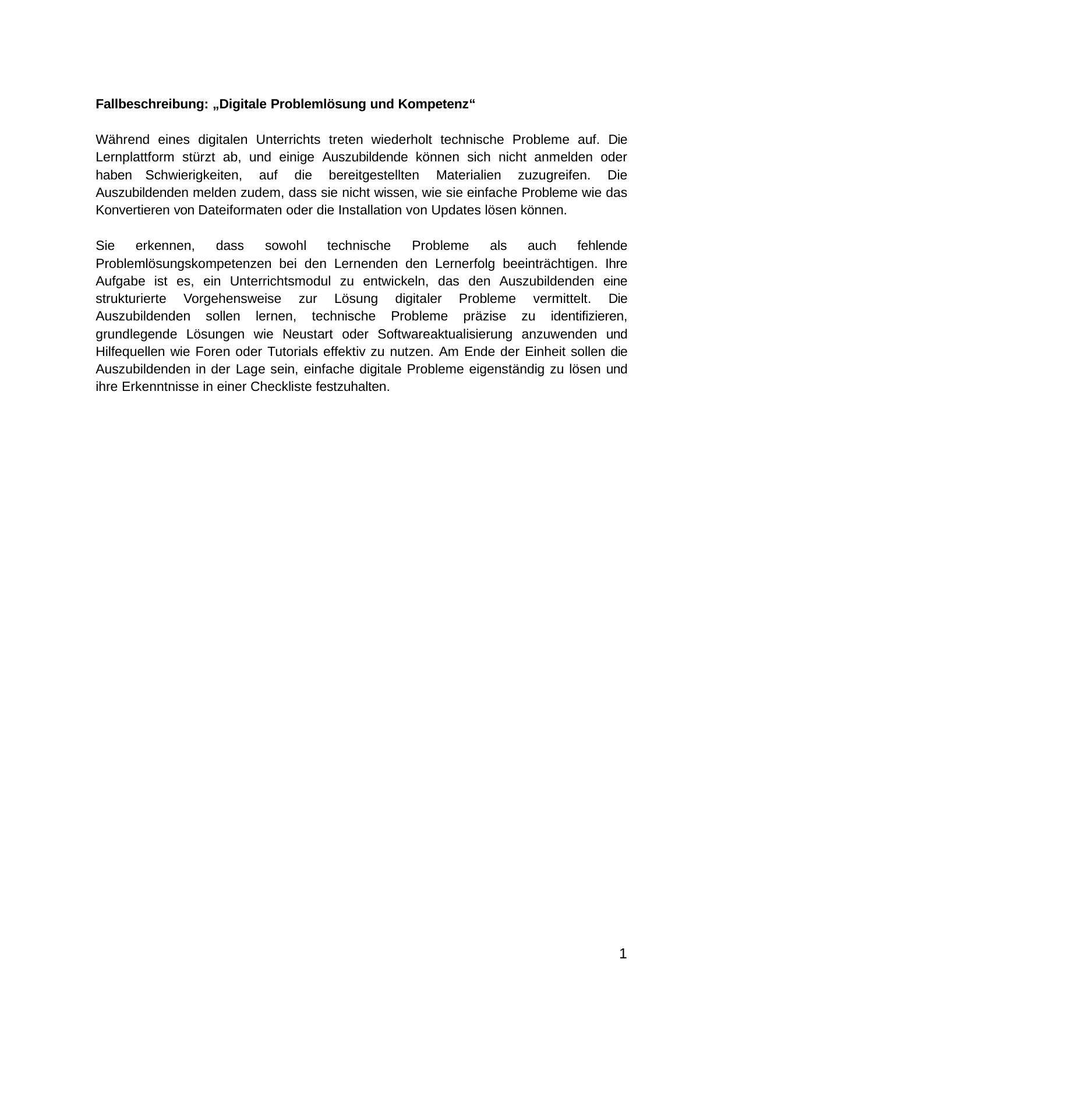

Fallbeschreibung: „Digitale Problemlösung und Kompetenz“

Während eines digitalen Unterrichts treten wiederholt technische Probleme auf. Die Lernplattform stürzt ab, und einige Auszubildende können sich nicht anmelden oder haben Schwierigkeiten, auf die bereitgestellten Materialien zuzugreifen. Die Auszubildenden melden zudem, dass sie nicht wissen, wie sie einfache Probleme wie das Konvertieren von Dateiformaten oder die Installation von Updates lösen können.

Sie   erkennen,   dass   sowohl   technische   Probleme   als   auch   fehlende Problemlösungskompetenzen bei den Lernenden den Lernerfolg beeinträchtigen. Ihre Aufgabe ist es, ein Unterrichtsmodul zu entwickeln, das den Auszubildenden eine strukturierte  Vorgehensweise  zur  Lösung  digitaler  Probleme  vermittelt.  Die Auszubildenden  sollen  lernen,  technische  Probleme  präzise  zu  identifizieren, grundlegende Lösungen wie Neustart oder Softwareaktualisierung anzuwenden und Hilfequellen wie Foren oder Tutorials effektiv zu nutzen. Am Ende der Einheit sollen die Auszubildenden in der Lage sein, einfache digitale Probleme eigenständig zu lösen und ihre Erkenntnisse in einer Checkliste festzuhalten.
1